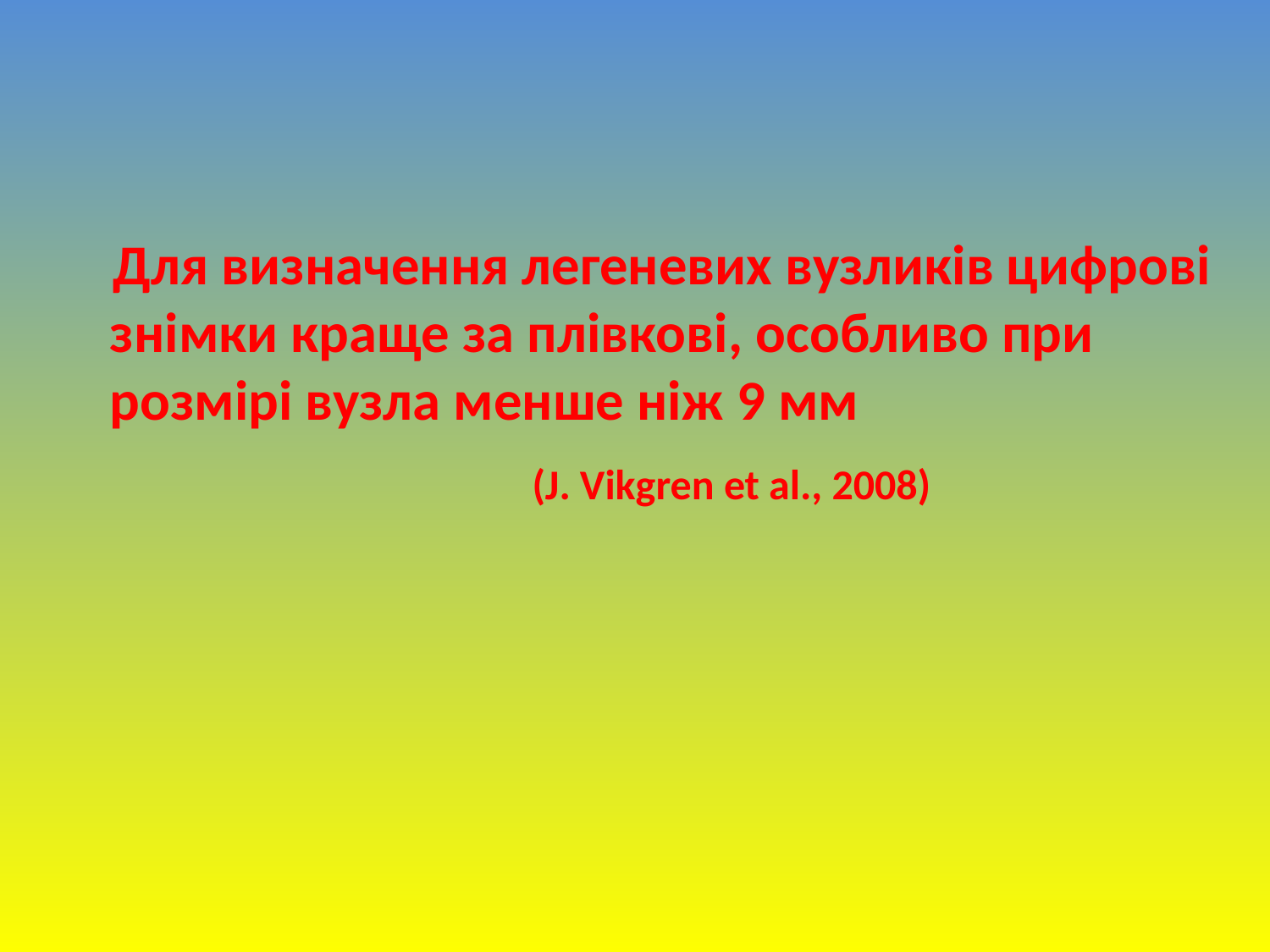

Для визначення легеневих вузликів цифрові знімки краще за плівкові, особливо при розмірі вузла менше ніж 9 мм
                                     (J. Vikgren et al., 2008)